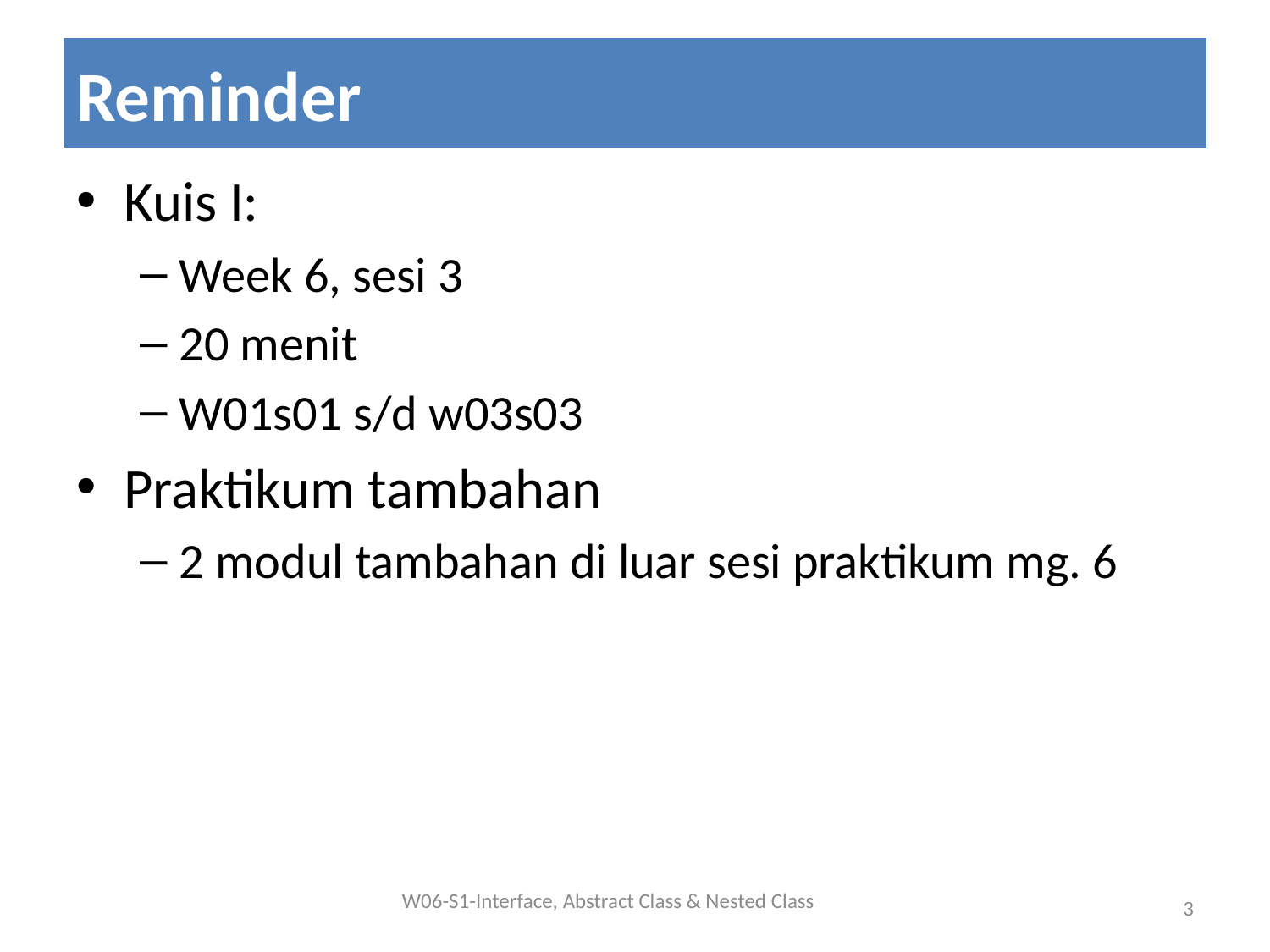

# Reminder
Kuis I:
Week 6, sesi 3
20 menit
W01s01 s/d w03s03
Praktikum tambahan
2 modul tambahan di luar sesi praktikum mg. 6
W06-S1-Interface, Abstract Class & Nested Class
3